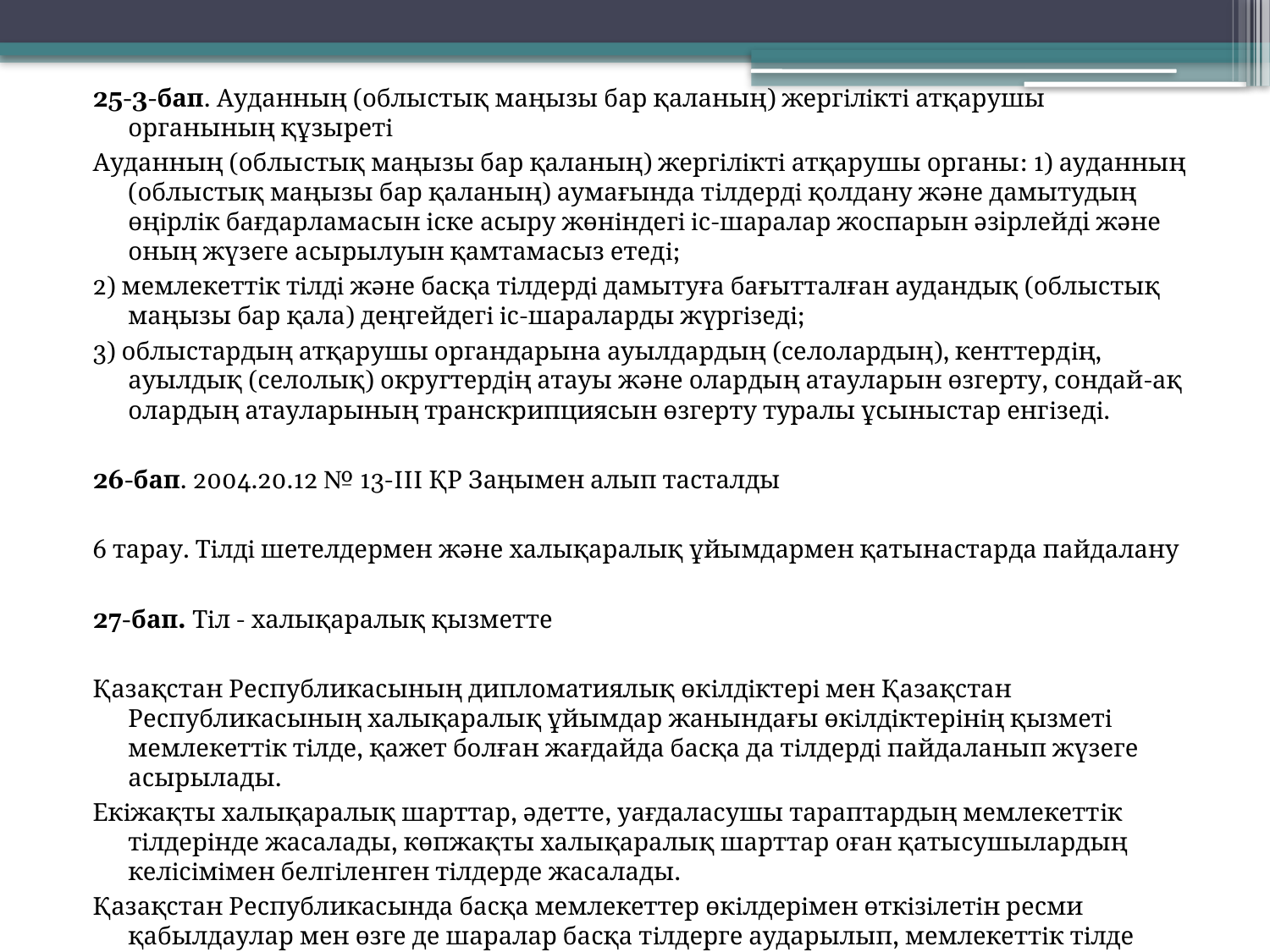

25-3-бап. Ауданның (облыстық маңызы бар қаланың) жергiлiктi атқарушы органының құзыретi
Ауданның (облыстық маңызы бар қаланың) жергiлiктi атқарушы органы: 1) ауданның (облыстық маңызы бар қаланың) аумағында тiлдердi қолдану және дамытудың өңiрлiк бағдарламасын iске асыру жөнiндегi iс-шаралар жоспарын әзірлейді және оның жүзеге асырылуын қамтамасыз етедi;
2) мемлекеттiк тiлдi және басқа тiлдердi дамытуға бағытталған аудандық (облыстық маңызы бар қала) деңгейдегi iс-шараларды жүргiзедi;
3) облыстардың атқарушы органдарына ауылдардың (селолардың), кенттердiң, ауылдық (селолық) округтердiң атауы және олардың атауларын өзгерту, сондай-ақ олардың атауларының транскрипциясын өзгерту туралы ұсыныстар енгiзедi.

26-бап. 2004.20.12 № 13-III ҚР Заңымен алып тасталды

6 тарау. Тiлдi шетелдермен және халықаралық ұйымдармен қатынастарда пайдалану

27-бап. Тiл - халықаралық қызметте

Қазақстан Республикасының дипломатиялық өкiлдiктерi мен Қазақстан Республикасының халықаралық ұйымдар жанындағы өкiлдiктерiнiң қызметi мемлекеттiк тiлде, қажет болған жағдайда басқа да тiлдердi пайдаланып жүзеге асырылады.
Екiжақты халықаралық шарттар, әдетте, уағдаласушы тараптардың мемлекеттiк тiлдерiнде жасалады, көпжақты халықаралық шарттар оған қатысушылардың келiсiмiмен белгiленген тiлдерде жасалады.
Қазақстан Республикасында басқа мемлекеттер өкiлдерiмен өткiзiлетiн ресми қабылдаулар мен өзге де шаралар басқа тiлдерге аударылып, мемлекеттiк тiлде жүргiзіледi.